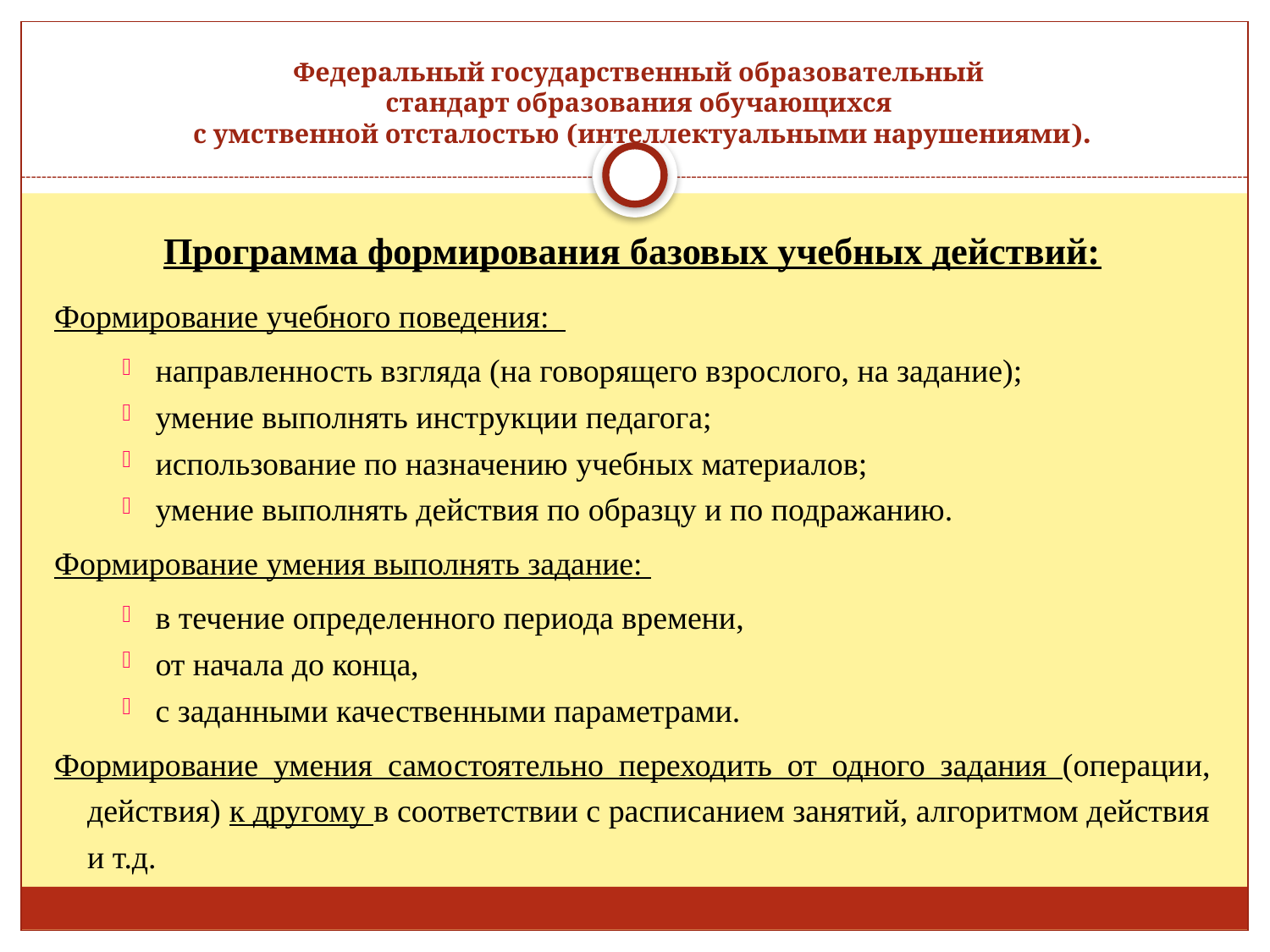

# Федеральный государственный образовательный стандарт образования обучающихся с умственной отсталостью (интеллектуальными нарушениями).
Программа формирования базовых учебных действий:
Формирование учебного поведения:
направленность взгляда (на говорящего взрослого, на задание);
умение выполнять инструкции педагога;
использование по назначению учебных материалов;
умение выполнять действия по образцу и по подражанию.
Формирование умения выполнять задание:
в течение определенного периода времени,
от начала до конца,
с заданными качественными параметрами.
Формирование умения самостоятельно переходить от одного задания (операции, действия) к другому в соответствии с расписанием занятий, алгоритмом действия и т.д.